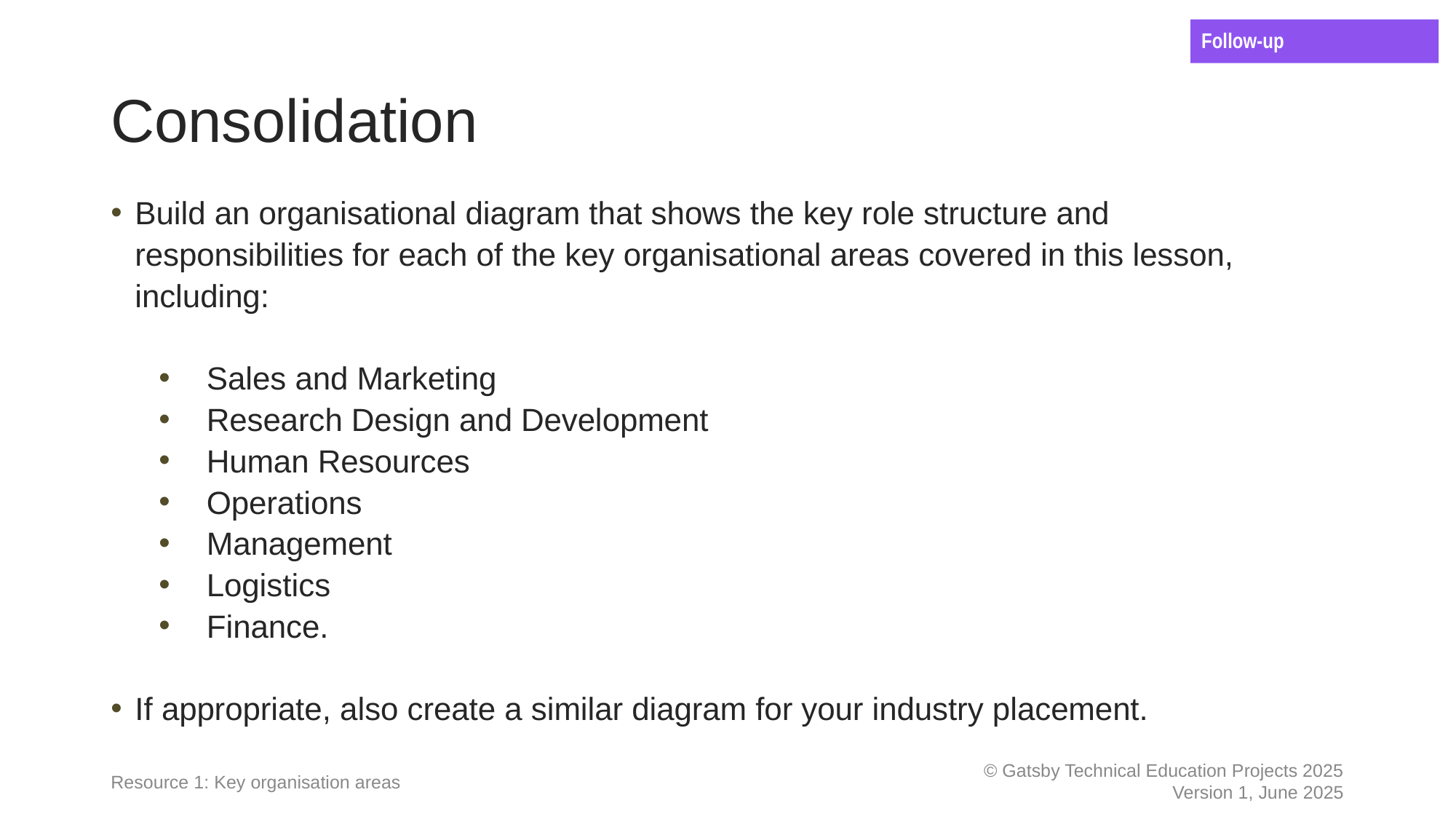

Follow-up
# Consolidation
Build an organisational diagram that shows the key role structure and responsibilities for each of the key organisational areas covered in this lesson, including:

Sales and Marketing
Research Design and Development
Human Resources
Operations
Management
Logistics
Finance.

If appropriate, also create a similar diagram for your industry placement.

Resource 1: Key organisation areas